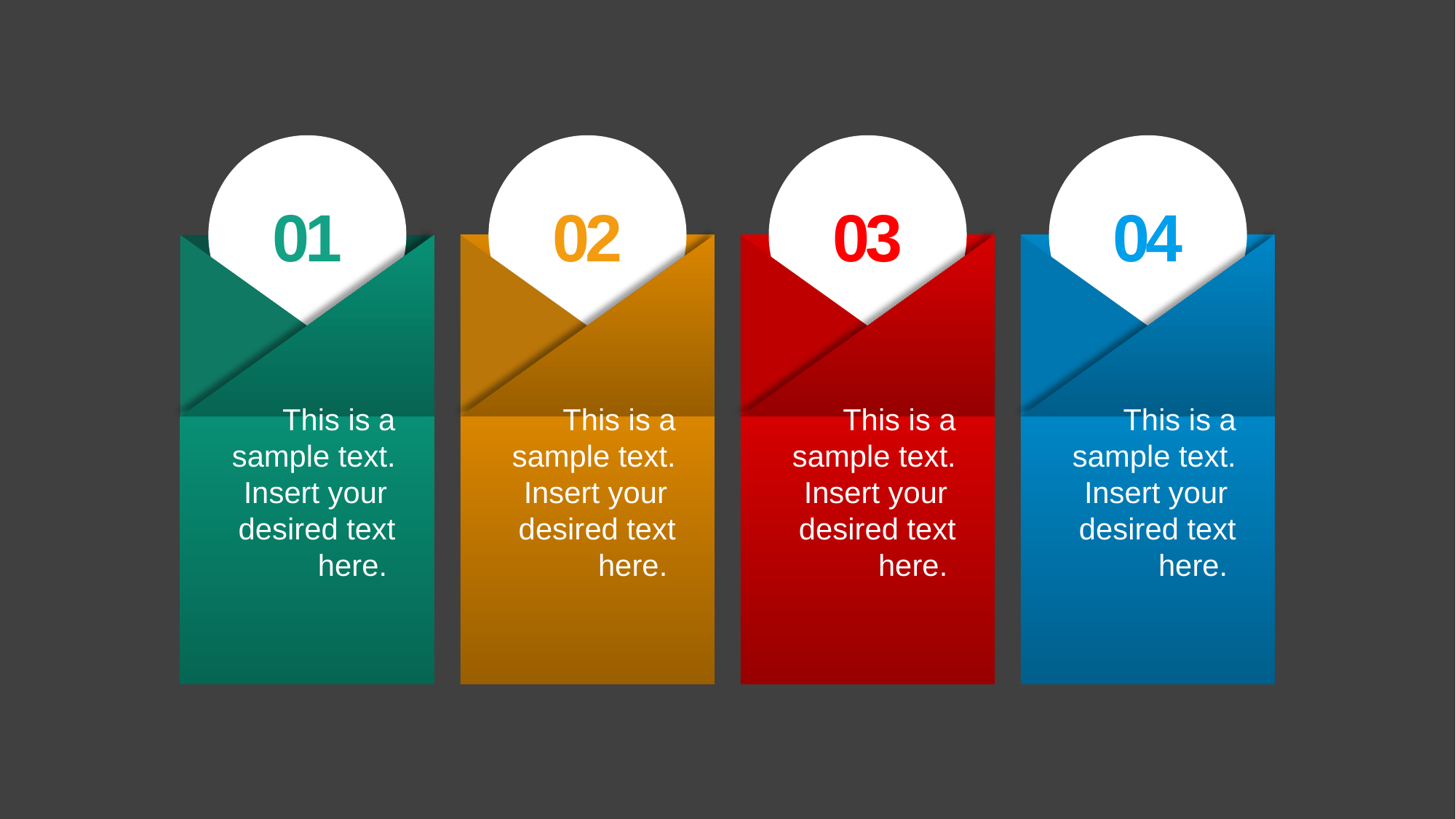

01

This is a sample text. Insert your
desired text here.
02

This is a sample text. Insert your
desired text here.
03

This is a sample text. Insert your
desired text here.
04

This is a sample text. Insert your
desired text here.